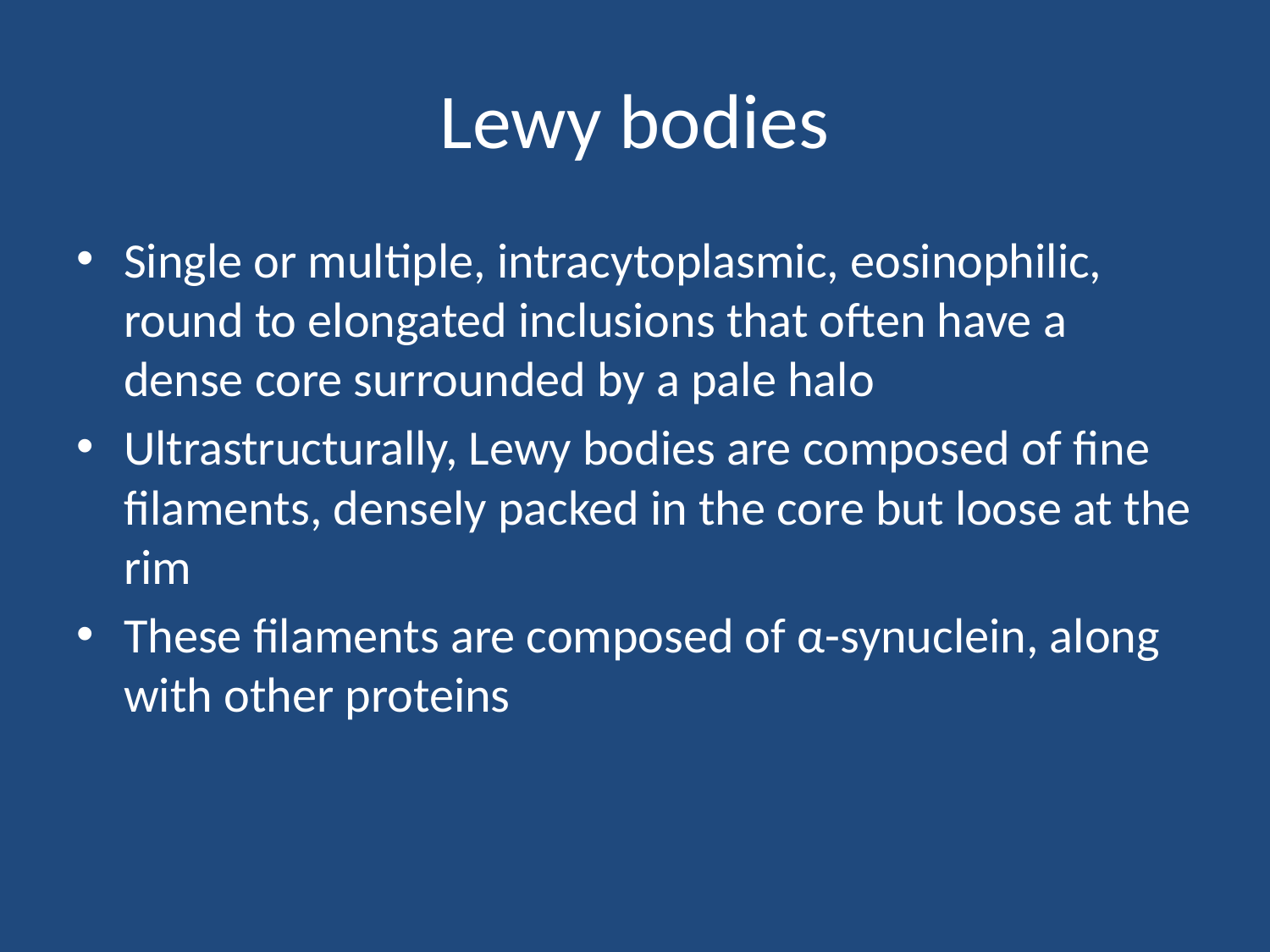

# Lewy bodies
Single or multiple, intracytoplasmic, eosinophilic, round to elongated inclusions that often have a dense core surrounded by a pale halo
Ultrastructurally, Lewy bodies are composed of fine filaments, densely packed in the core but loose at the rim
These filaments are composed of α-synuclein, along with other proteins